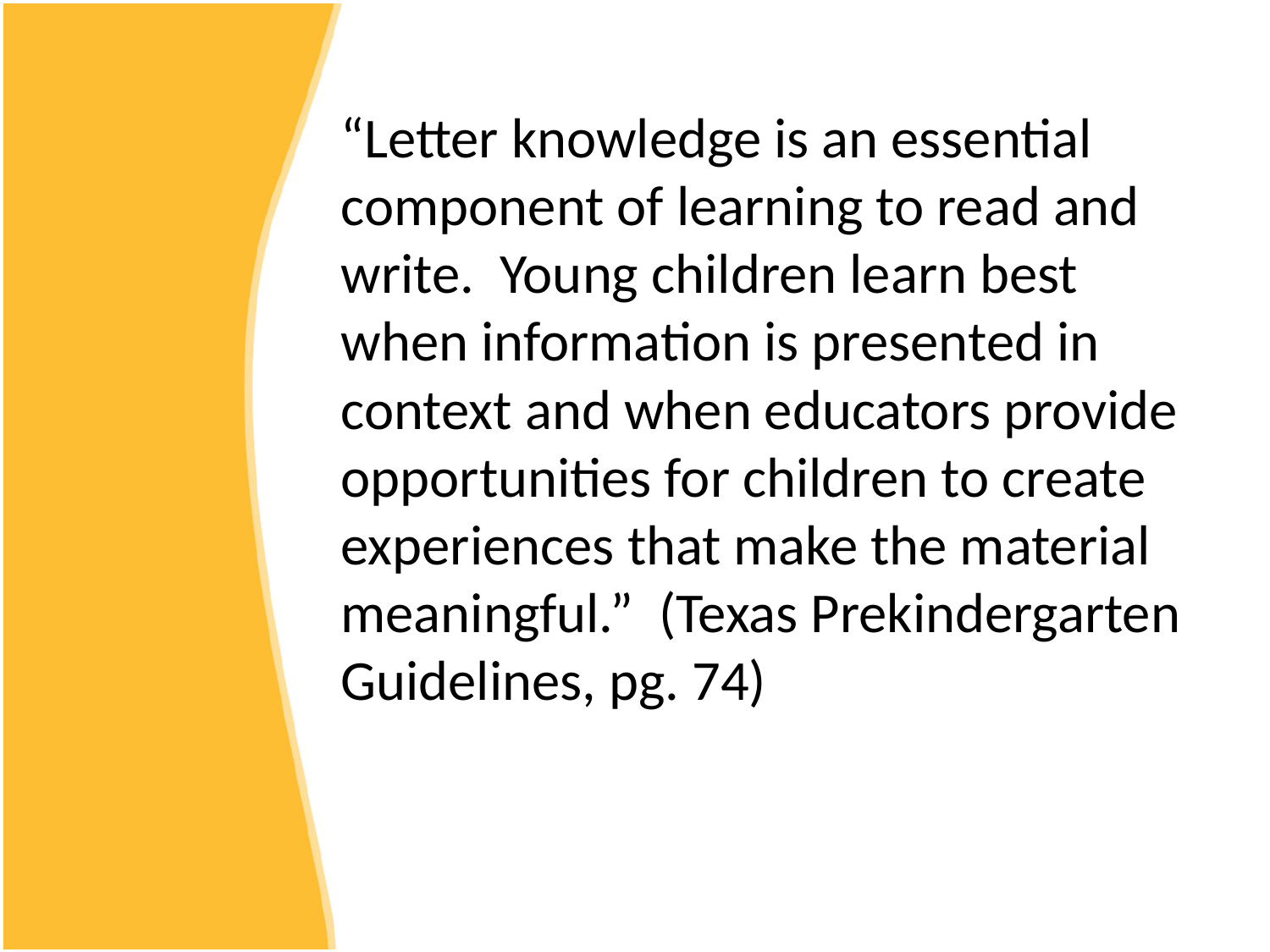

“Letter knowledge is an essential component of learning to read and write.  Young children learn best when information is presented in context and when educators provide opportunities for children to create experiences that make the material meaningful.”  (Texas Prekindergarten Guidelines, pg. 74)